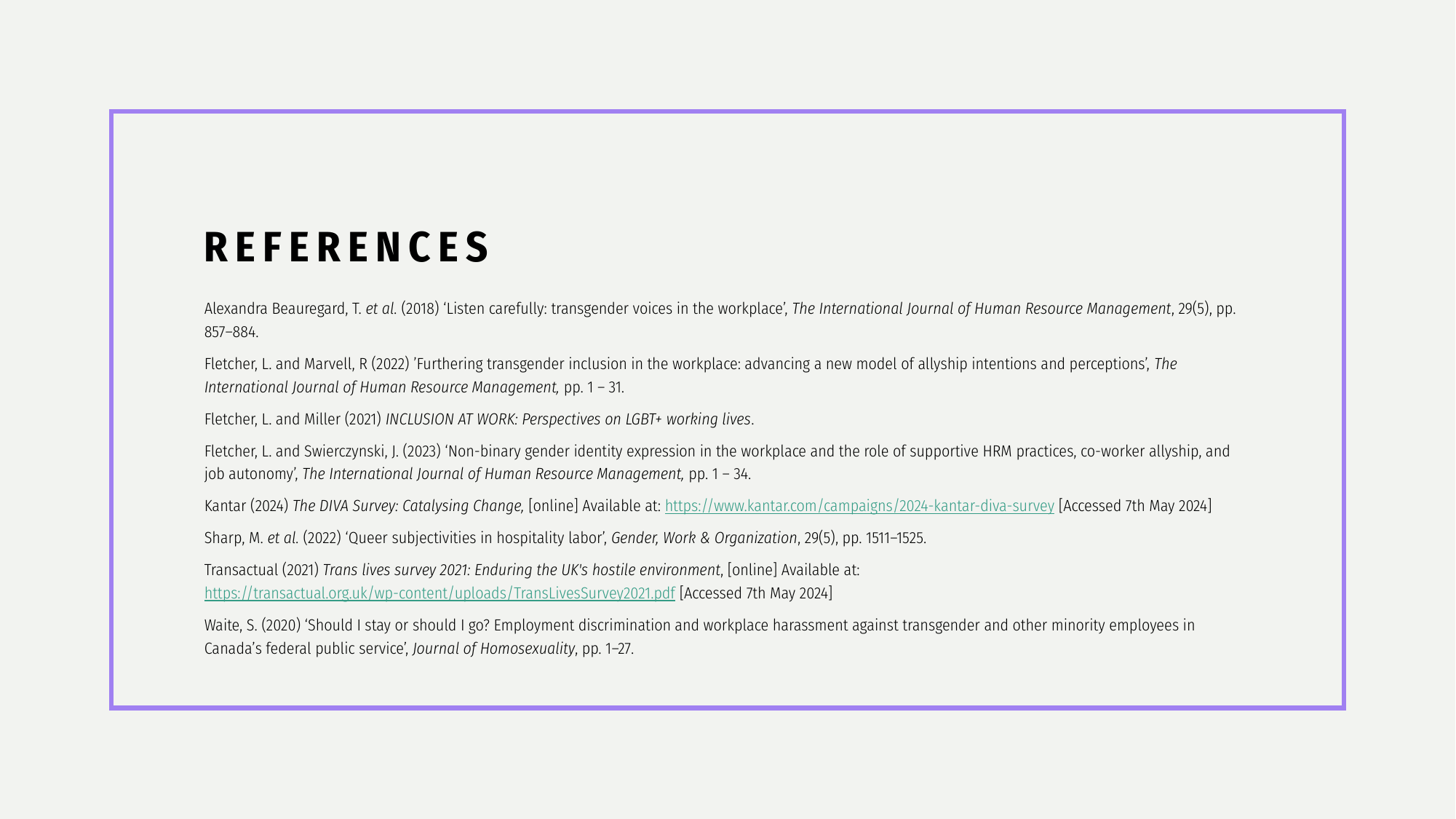

# References
Alexandra Beauregard, T. et al. (2018) ‘Listen carefully: transgender voices in the workplace’, The International Journal of Human Resource Management, 29(5), pp. 857–884.
Fletcher, L. and Marvell, R (2022) ’Furthering transgender inclusion in the workplace: advancing a new model of allyship intentions and perceptions’, The International Journal of Human Resource Management, pp. 1 – 31.
Fletcher, L. and Miller (2021) INCLUSION AT WORK: Perspectives on LGBT+ working lives.
Fletcher, L. and Swierczynski, J. (2023) ‘Non-binary gender identity expression in the workplace and the role of supportive HRM practices, co-worker allyship, and job autonomy’, The International Journal of Human Resource Management, pp. 1 – 34.
Kantar (2024) The DIVA Survey: Catalysing Change, [online] Available at: https://www.kantar.com/campaigns/2024-kantar-diva-survey [Accessed 7th May 2024]
Sharp, M. et al. (2022) ‘Queer subjectivities in hospitality labor’, Gender, Work & Organization, 29(5), pp. 1511–1525.
Transactual (2021) Trans lives survey 2021: Enduring the UK's hostile environment, [online] Available at: https://transactual.org.uk/wp-content/uploads/TransLivesSurvey2021.pdf [Accessed 7th May 2024]
Waite, S. (2020) ‘Should I stay or should I go? Employment discrimination and workplace harassment against transgender and other minority employees in Canada’s federal public service’, Journal of Homosexuality, pp. 1–27.